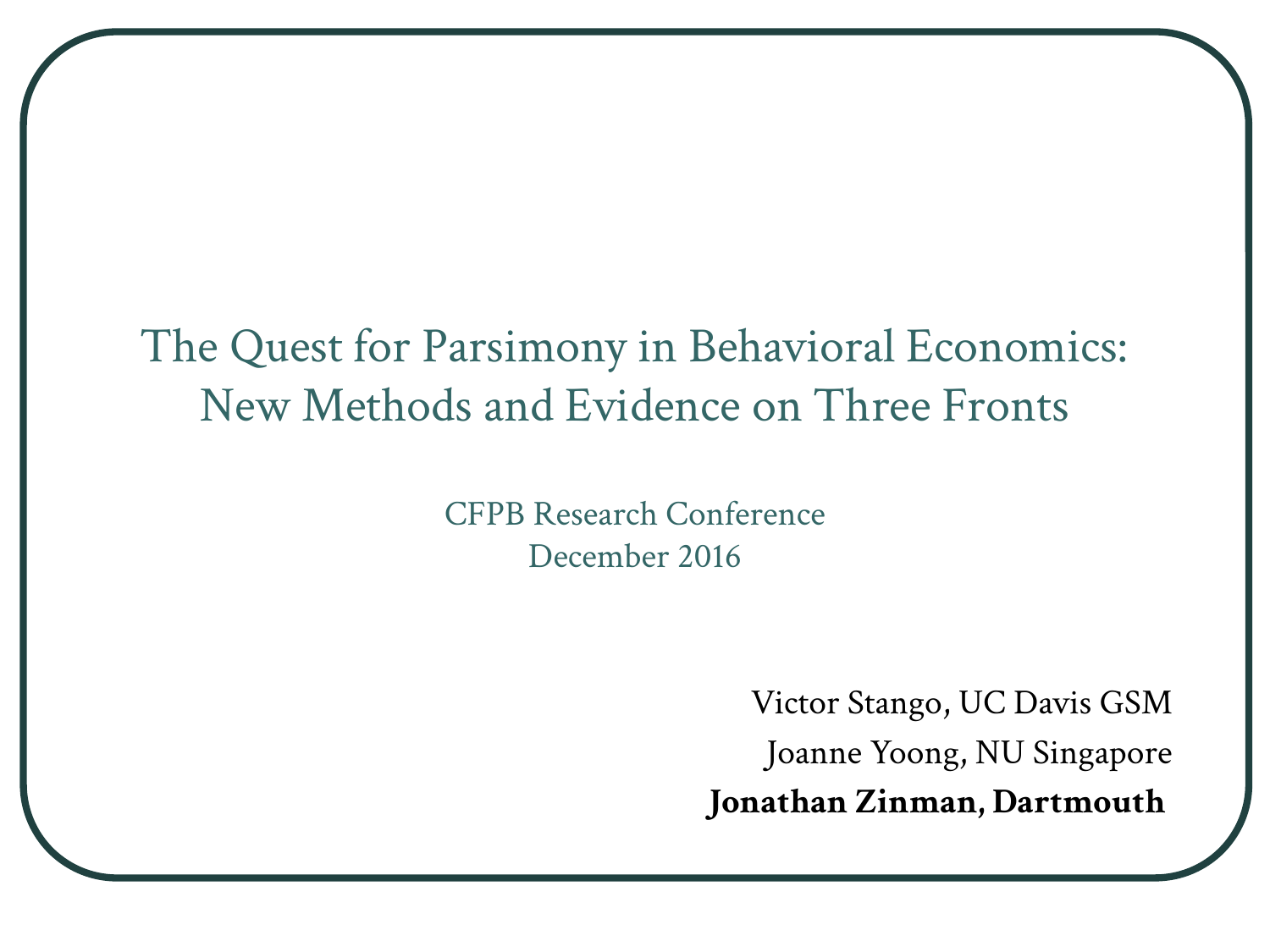

# The Quest for Parsimony in Behavioral Economics: New Methods and Evidence on Three Fronts CFPB Research Conference December 2016

Victor Stango, UC Davis GSM
Joanne Yoong, NU Singapore
Jonathan Zinman, Dartmouth